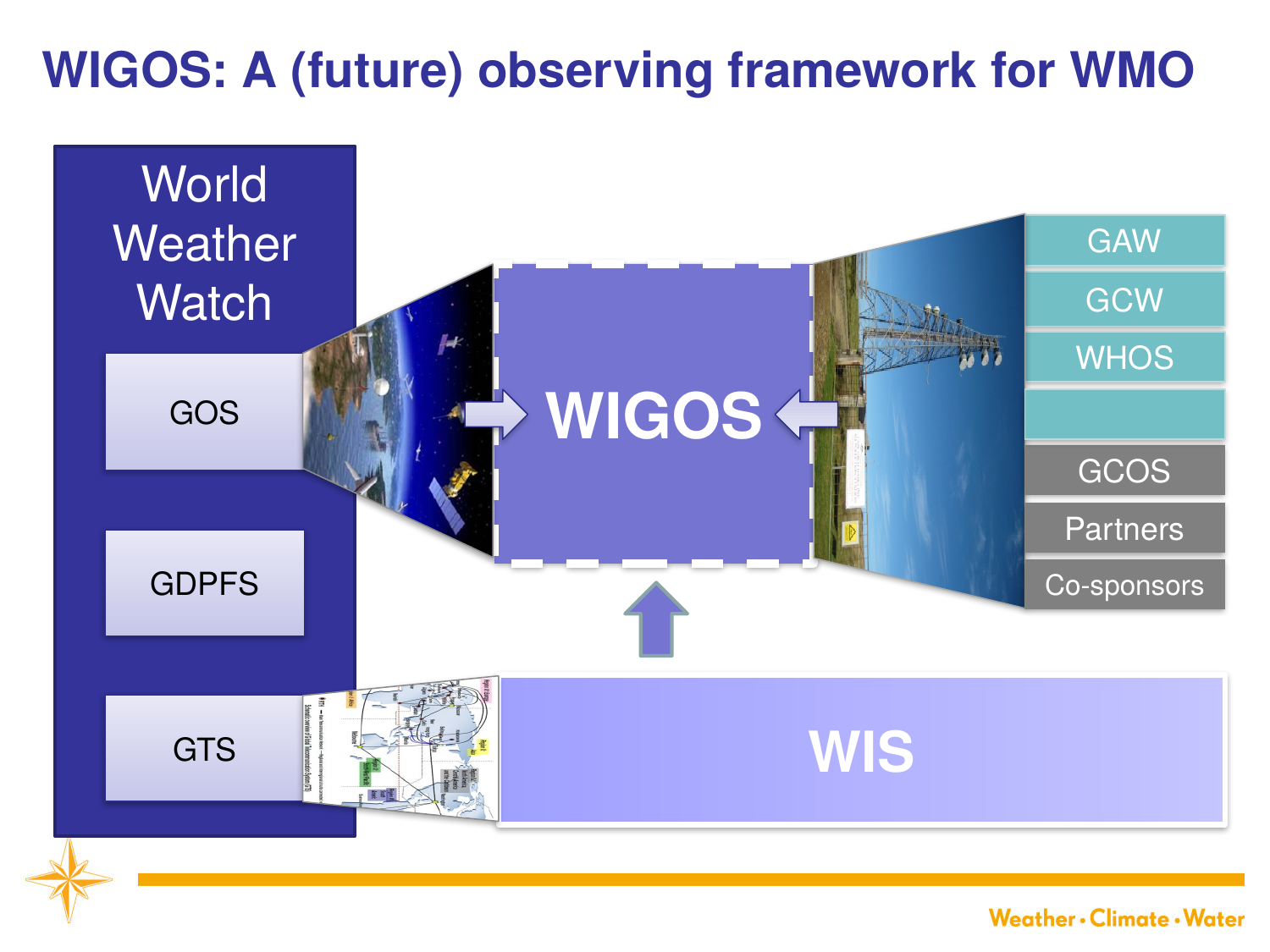

WIGOS: A (future) observing framework for WMO
World Weather Watch
GAW
WIGOS
GCW

WHOS
GOS

GCOS
Partners
GDPFS
Co-sponsors

WIS
GTS